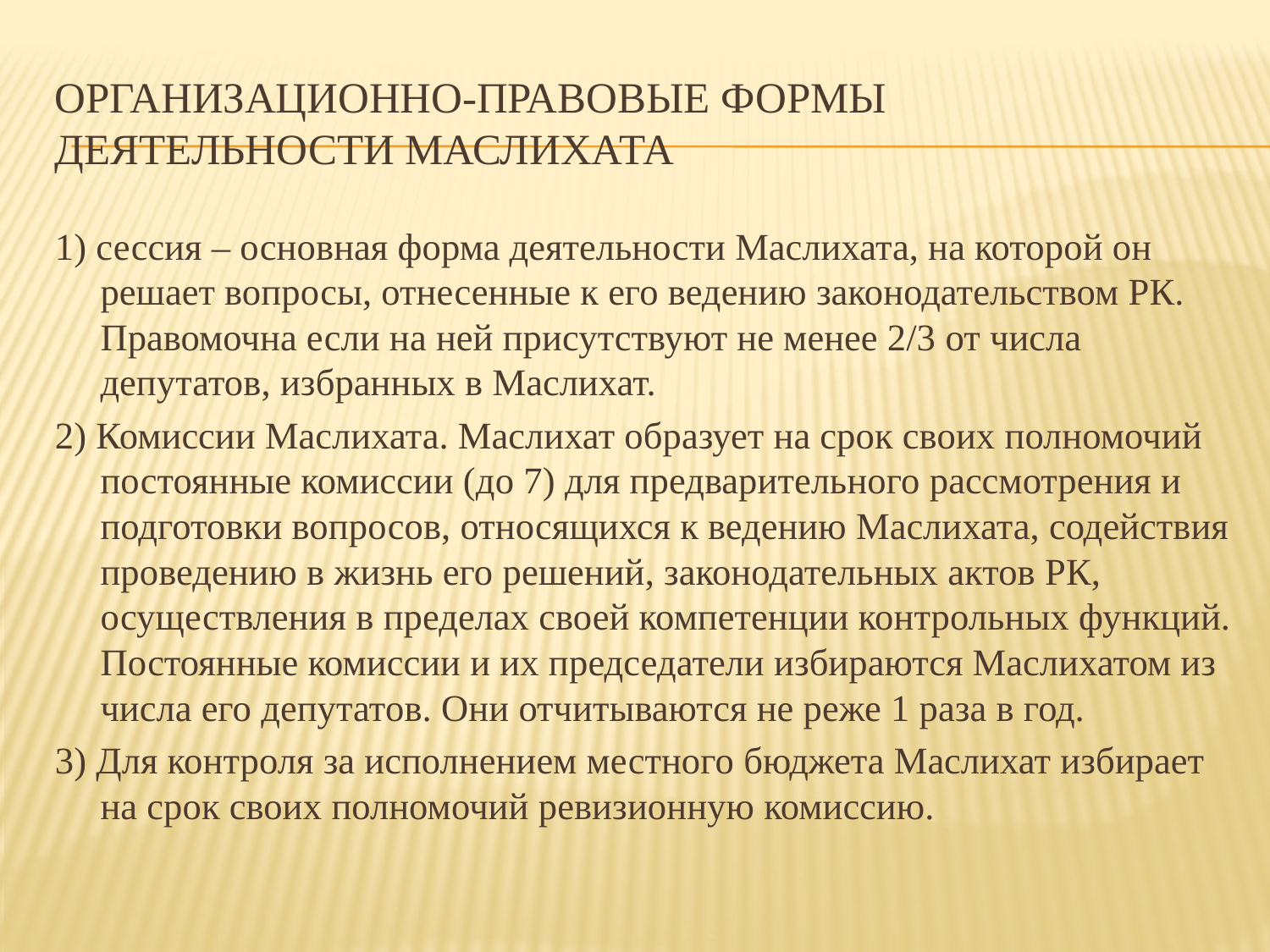

# Организационно-правовые формы деятельности Маслихата
1) сессия – основная форма деятельности Маслихата, на которой он решает вопросы, отнесенные к его ведению законодательством РК. Правомочна если на ней присутствуют не менее 2/3 от числа депутатов, избранных в Маслихат.
2) Комиссии Маслихата. Маслихат образует на срок своих полномочий постоянные комиссии (до 7) для предварительного рассмотрения и подготовки вопросов, относящихся к ведению Маслихата, содействия проведению в жизнь его решений, законодательных актов РК, осуществления в пределах своей компетенции контрольных функций. Постоянные комиссии и их председатели избираются Маслихатом из числа его депутатов. Они отчитываются не реже 1 раза в год.
3) Для контроля за исполнением местного бюджета Маслихат избирает на срок своих полномочий ревизионную комиссию.